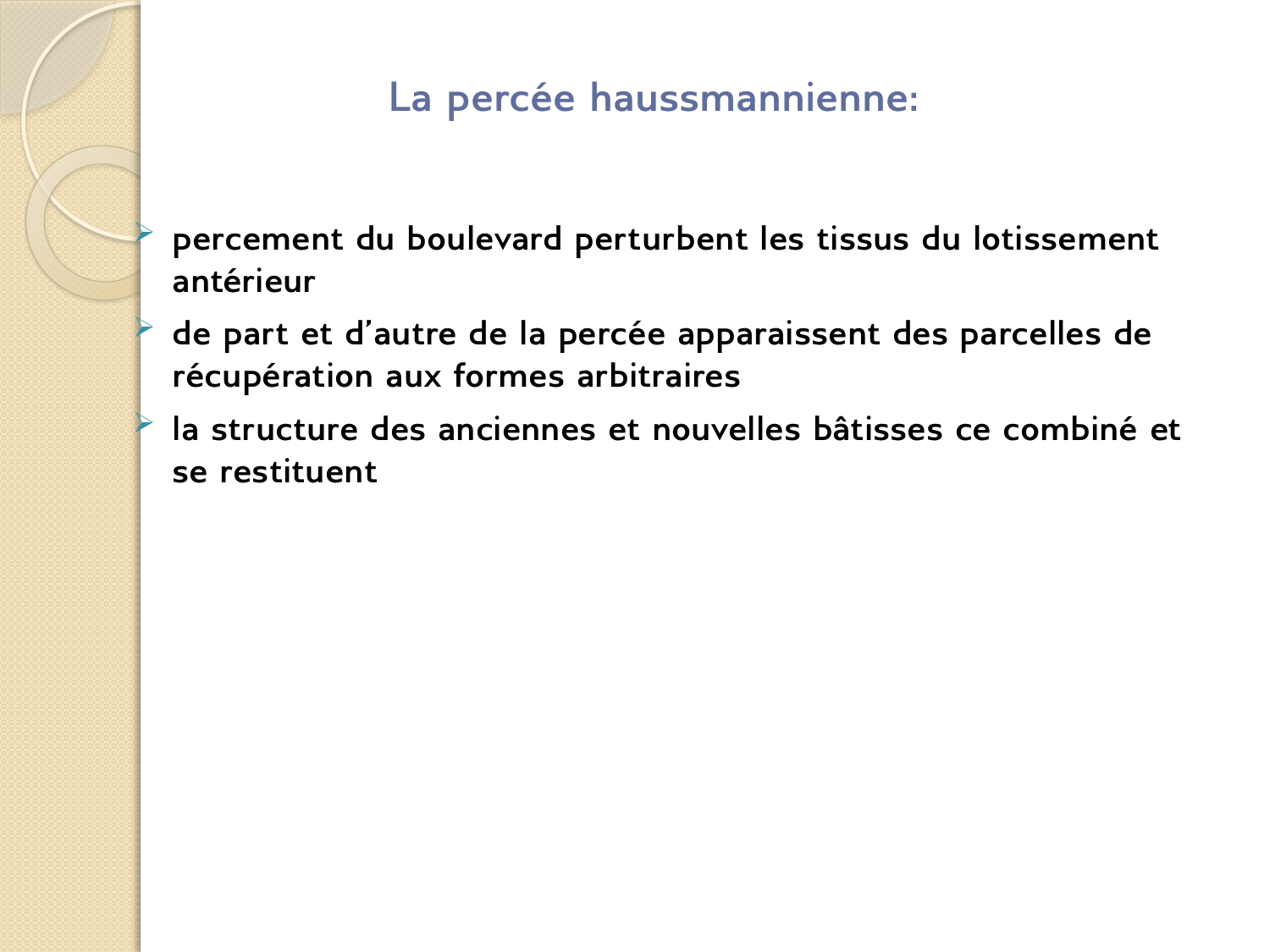

# La percée haussmannienne:
percement du boulevard perturbent les tissus du lotissement antérieur
de part et d’autre de la percée apparaissent des parcelles de récupération aux formes arbitraires
la structure des anciennes et nouvelles bâtisses ce combiné et se restituent